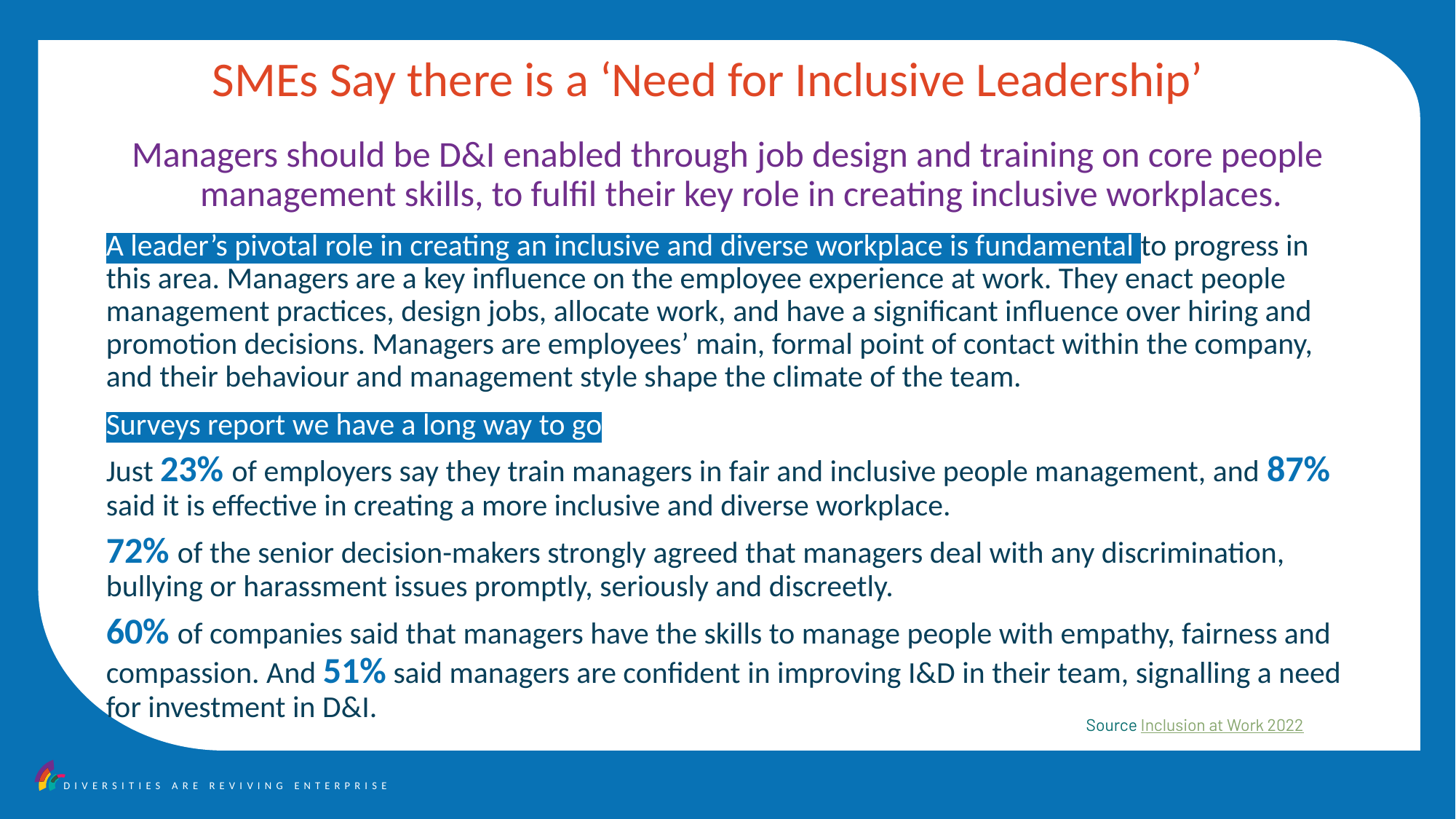

SMEs Say there is a ‘Need for Inclusive Leadership’
Managers should be D&I enabled through job design and training on core people management skills, to fulfil their key role in creating inclusive workplaces.
A leader’s pivotal role in creating an inclusive and diverse workplace is fundamental to progress in this area. Managers are a key influence on the employee experience at work. They enact people management practices, design jobs, allocate work, and have a significant influence over hiring and promotion decisions. Managers are employees’ main, formal point of contact within the company, and their behaviour and management style shape the climate of the team.
Surveys report we have a long way to go
Just 23% of employers say they train managers in fair and inclusive people management, and 87% said it is effective in creating a more inclusive and diverse workplace.
72% of the senior decision-makers strongly agreed that managers deal with any discrimination, bullying or harassment issues promptly, seriously and discreetly.
60% of companies said that managers have the skills to manage people with empathy, fairness and compassion. And 51% said managers are confident in improving I&D in their team, signalling a need for investment in D&I.
Source Inclusion at Work 2022